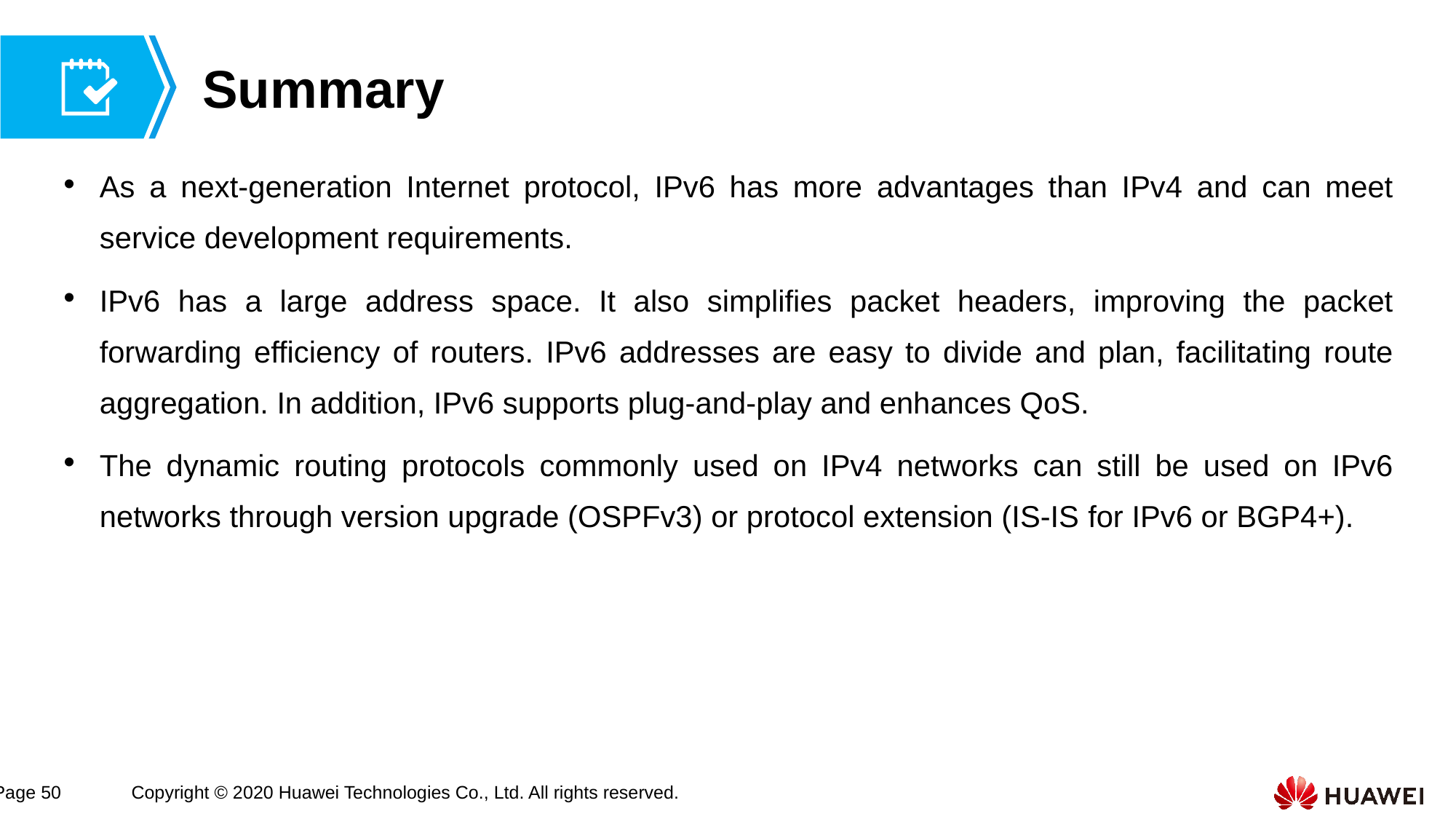

As a next-generation Internet protocol, IPv6 has more advantages than IPv4 and can meet service development requirements.
IPv6 has a large address space. It also simplifies packet headers, improving the packet forwarding efficiency of routers. IPv6 addresses are easy to divide and plan, facilitating route aggregation. In addition, IPv6 supports plug-and-play and enhances QoS.
The dynamic routing protocols commonly used on IPv4 networks can still be used on IPv6 networks through version upgrade (OSPFv3) or protocol extension (IS-IS for IPv6 or BGP4+).